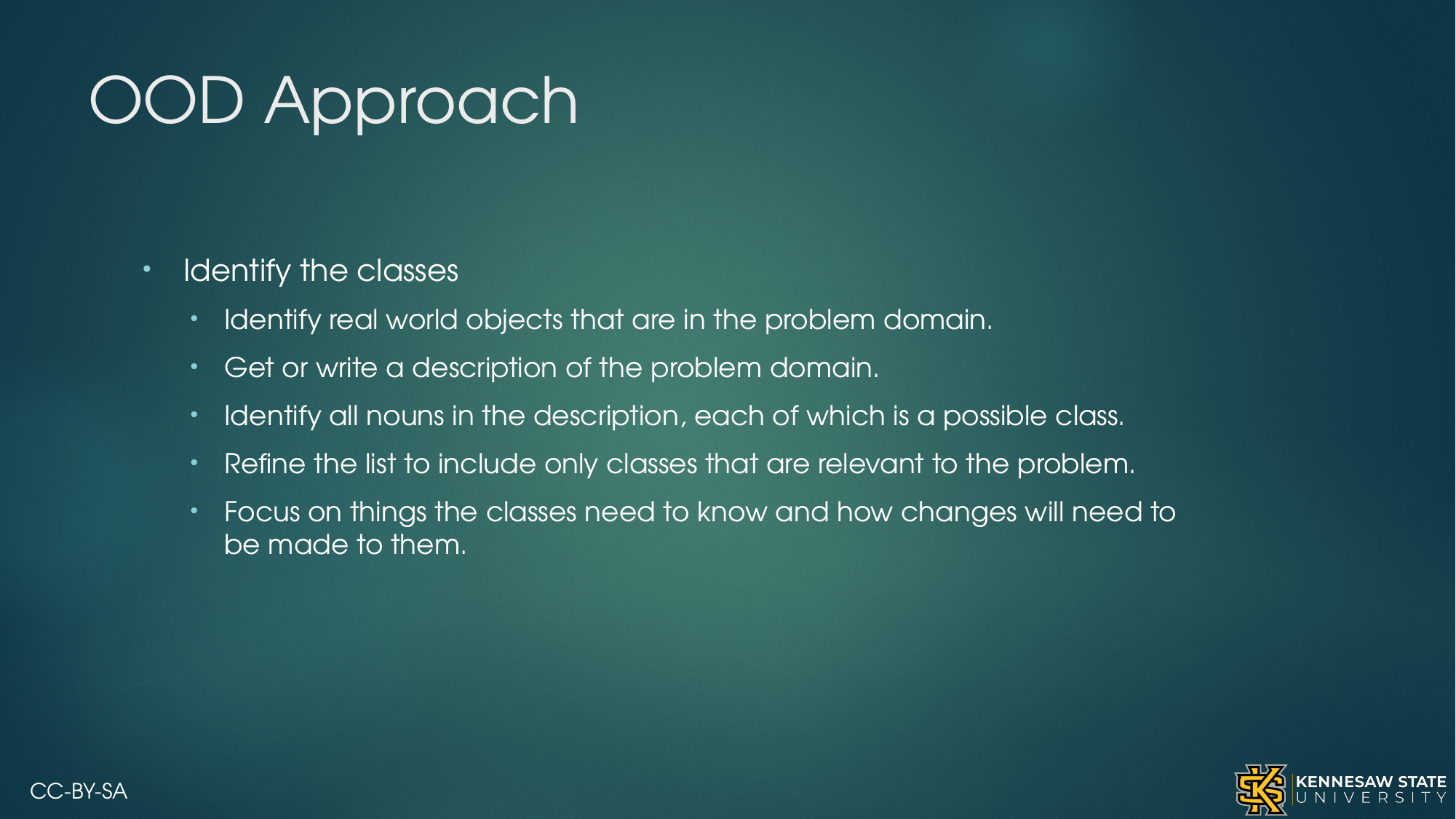

# OOD Approach
Identify the classes
Identify real world objects that are in the problem domain.
Get or write a description of the problem domain.
Identify all nouns in the description, each of which is a possible class.
Refine the list to include only classes that are relevant to the problem.
Focus on things the classes need to know and how changes will need to be made to them.